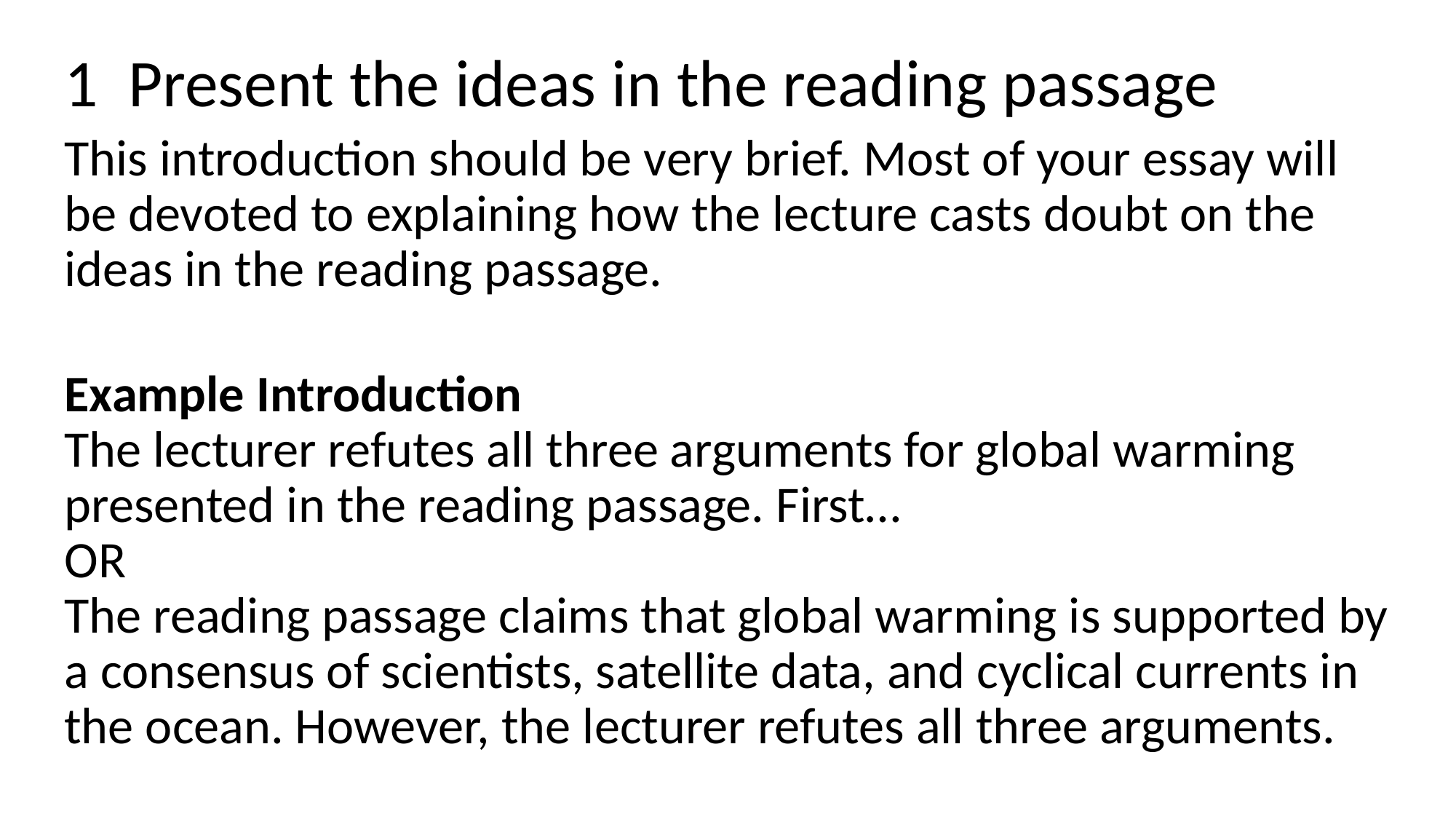

# 1  Present the ideas in the reading passage
This introduction should be very brief. Most of your essay will be devoted to explaining how the lecture casts doubt on the ideas in the reading passage.

Example Introduction
The lecturer refutes all three arguments for global warming presented in the reading passage. First…
OR
The reading passage claims that global warming is supported by a consensus of scientists, satellite data, and cyclical currents in the ocean. However, the lecturer refutes all three arguments.